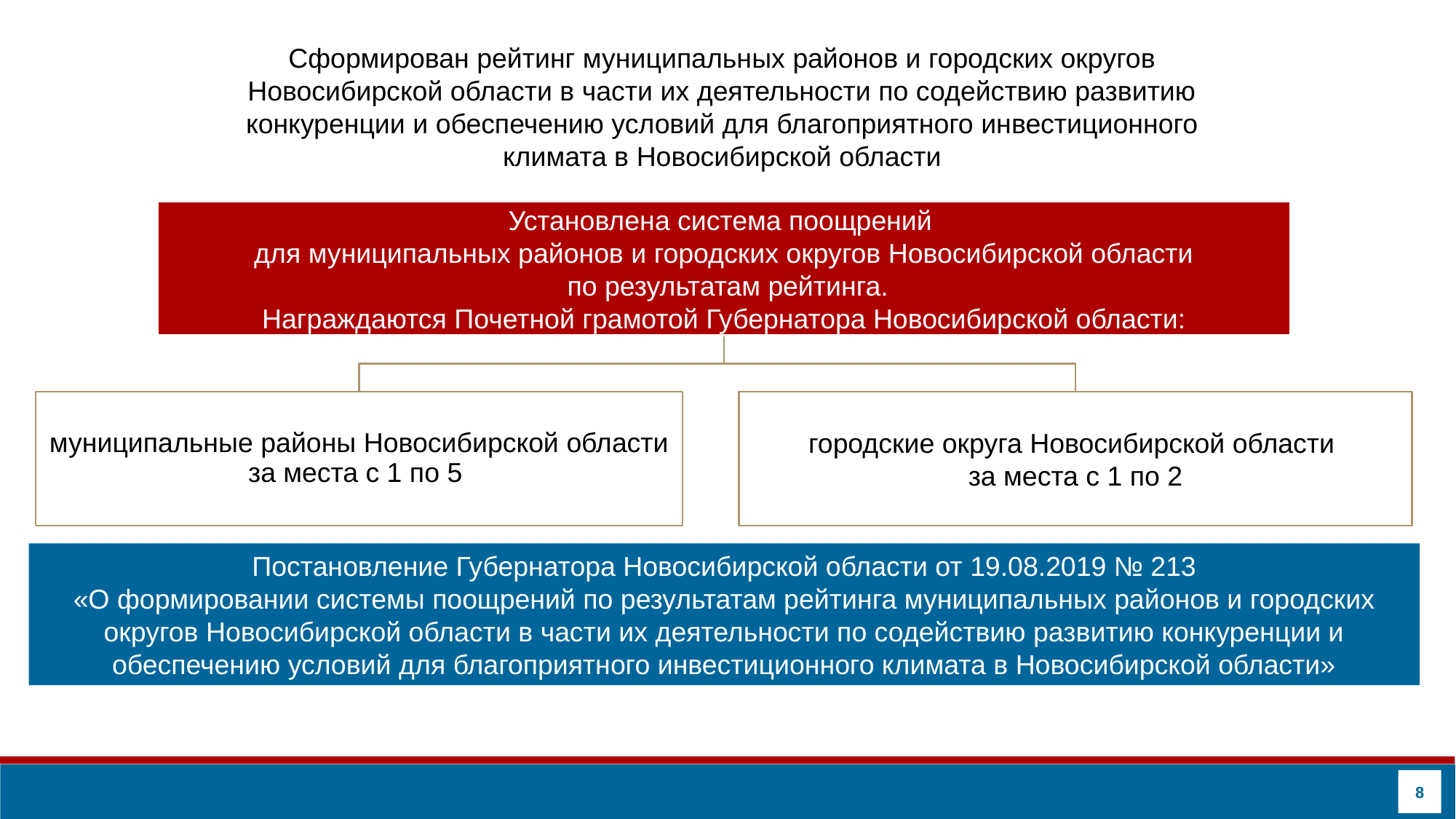

Сформирован рейтинг муниципальных районов и городских округов Новосибирской области в части их деятельности по содействию развитию конкуренции и обеспечению условий для благоприятного инвестиционного климата в Новосибирской области
Установлена система поощрений
для муниципальных районов и городских округов Новосибирской области
 по результатам рейтинга.
Награждаются Почетной грамотой Губернатора Новосибирской области:
муниципальные районы Новосибирской области за места с 1 по 5
городские округа Новосибирской области
за места с 1 по 2
Постановление Губернатора Новосибирской области от 19.08.2019 № 213
«О формировании системы поощрений по результатам рейтинга муниципальных районов и городских округов Новосибирской области в части их деятельности по содействию развитию конкуренции и обеспечению условий для благоприятного инвестиционного климата в Новосибирской области»
8